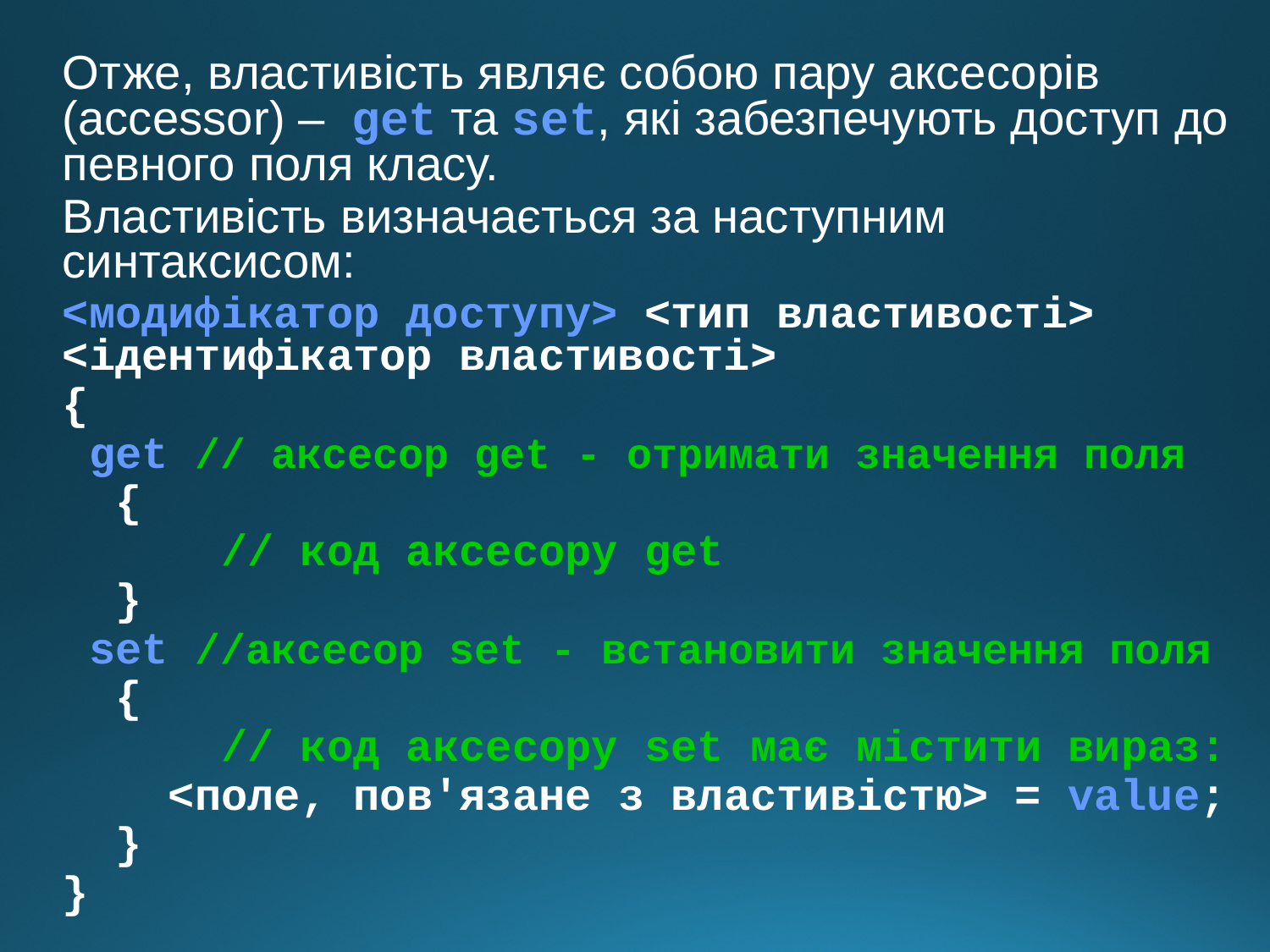

Отже, властивість являє собою пару аксесорів (accessor) –  get та set, які забезпечують доступ до певного поля класу.
Властивість визначається за наступним синтаксисом:
<модифікатор доступу> <тип властивості> <ідентифікатор властивості>
{
 get // аксесор get - отримати значення поля
  {
      // код аксесору get
  }
 set //аксесор set - встановити значення поля
  {
      // код аксесору set має містити вираз:
    <поле, пов'язане з властивістю> = value;
  }
}